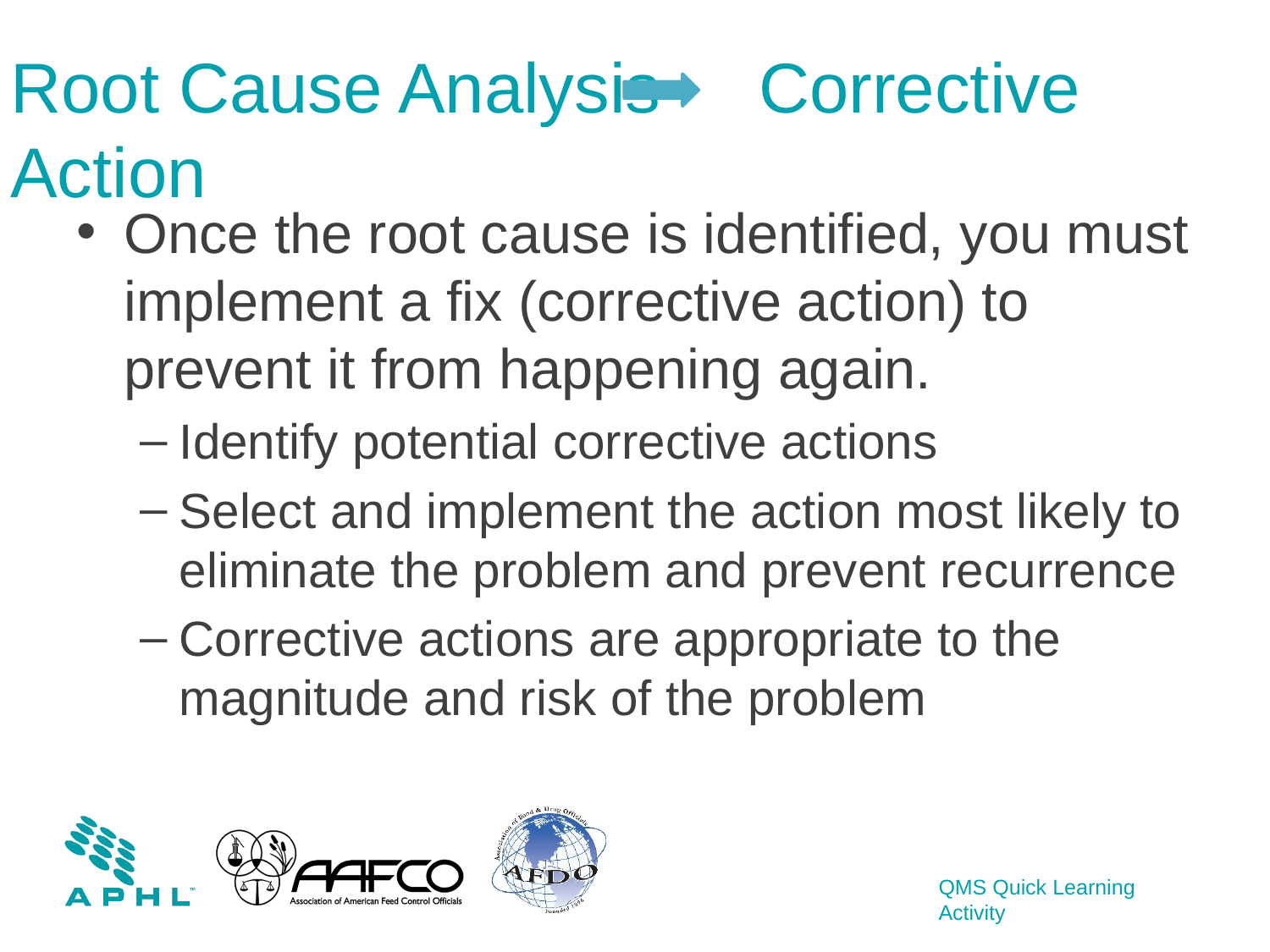

# Root Cause Analysis     Corrective Action

Once the root cause is identified, you must implement a fix (corrective action) to prevent it from happening again.
Identify potential corrective actions
Select and implement the action most likely to eliminate the problem and prevent recurrence
Corrective actions are appropriate to the magnitude and risk of the problem